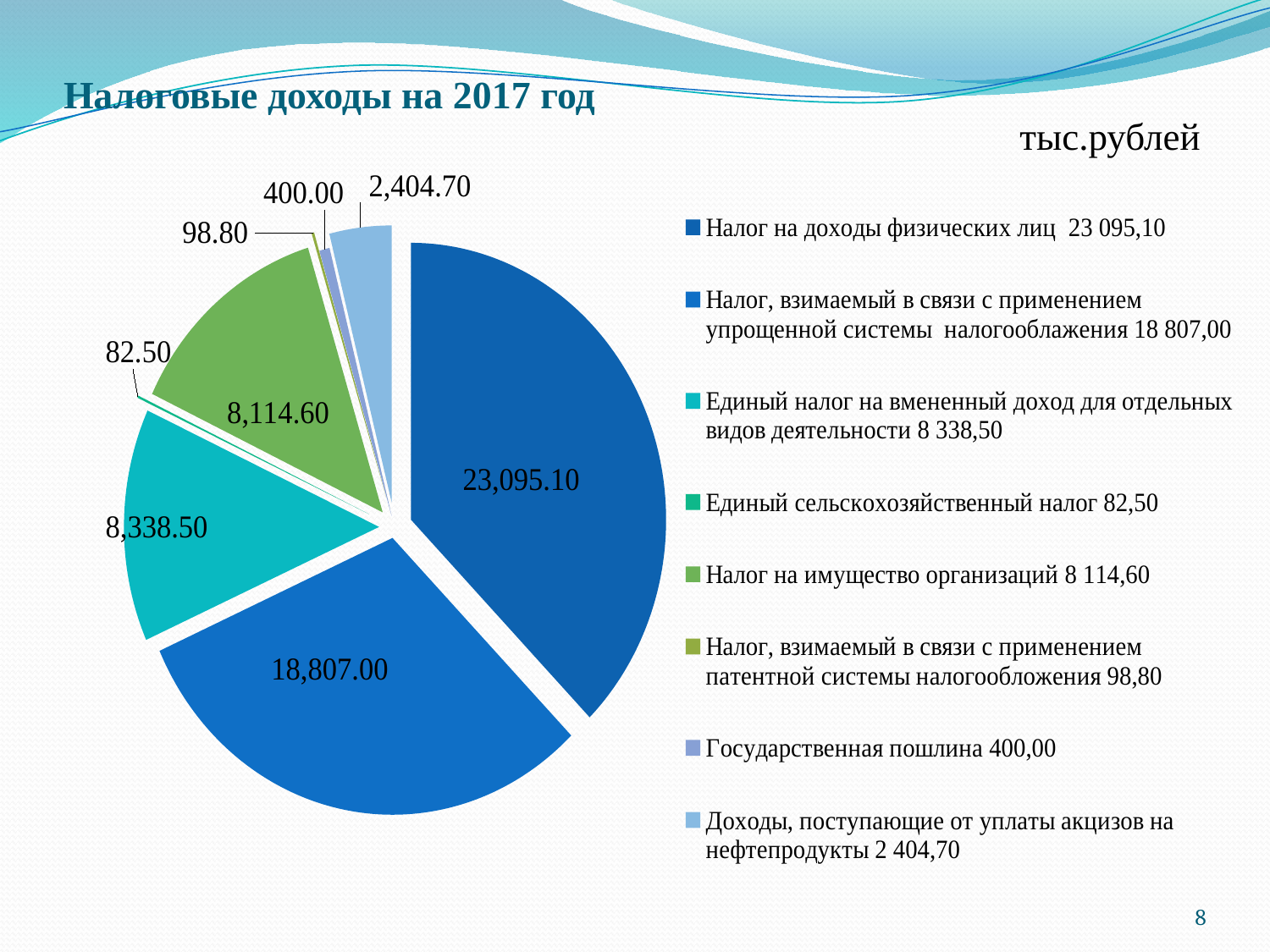

# Налоговые доходы на 2017 год
тыс.рублей

### Chart

| Category | тыс.рублей |
|---|---|
| Налог на доходы физических лиц  23 095,10 | 23095.1 |
| Налог, взимаемый в связи с применением упрощенной системы  налогооблажения 18 807,00 | 18807.0 |
| Единый налог на вмененный доход для отдельных видов деятельности 8 338,50 | 8338.5 |
| Единый сельскохозяйственный налог 82,50 | 82.5 |
| Налог на имущество организаций 8 114,60 | 8114.6 |
| Налог, взимаемый в связи с применением патентной системы налогообложения 98,80  | 98.8 |
| Государственная пошлина 400,00 | 400.0 |
| Доходы, поступающие от уплаты акцизов на нефтепродукты 2 404,70 | 2404.7 |
8